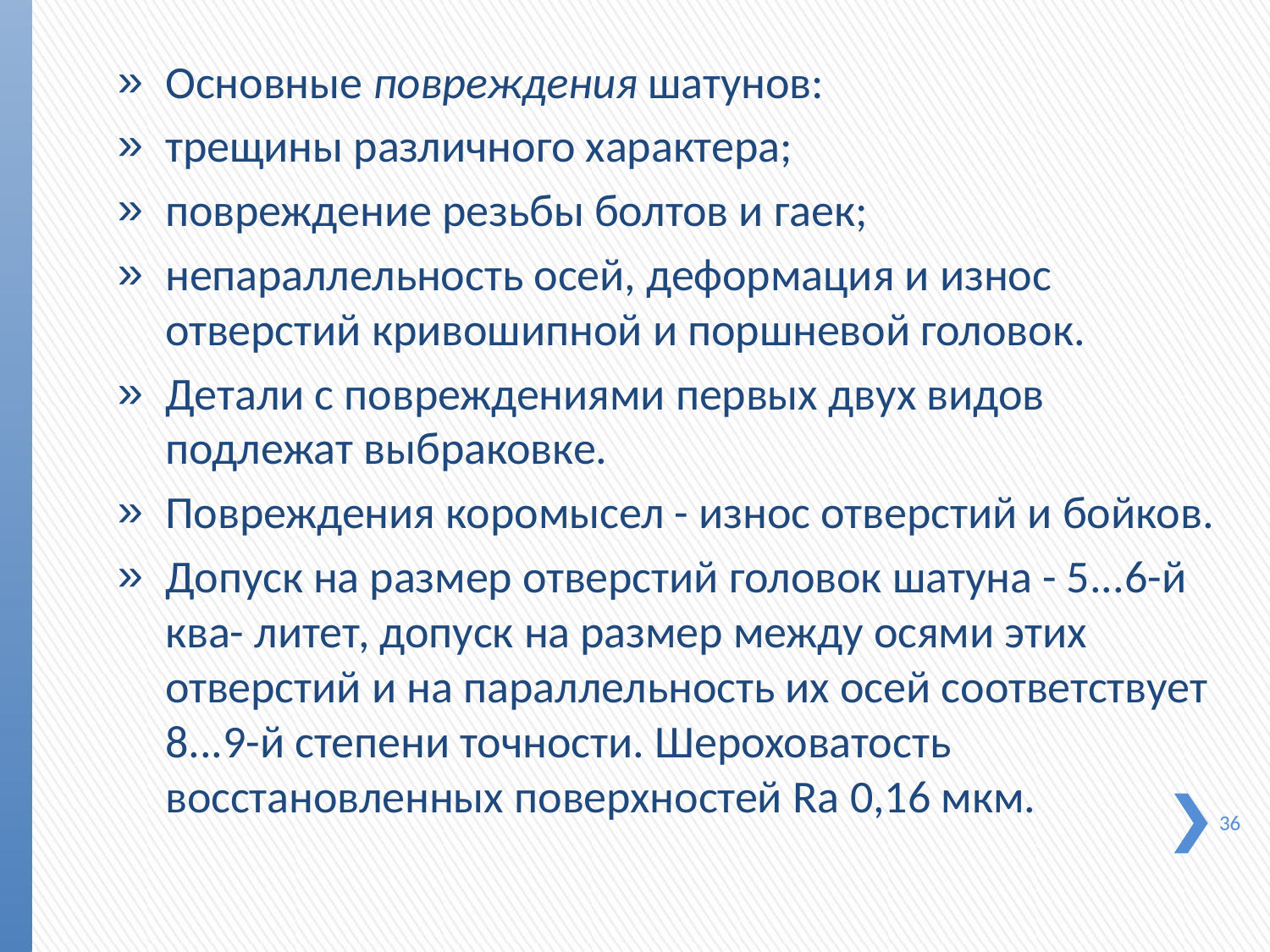

Основные повреждения шатунов:
трещины различного характера;
повреждение резьбы болтов и гаек;
непараллельность осей, деформация и износ отверстий кривошипной и поршневой головок.
Детали с повреждениями первых двух видов подлежат вы­браковке.
Повреждения коромысел - износ отверстий и бойков.
Допуск на размер отверстий головок шатуна - 5...6-й ква- литет, допуск на размер между осями этих отверстий и на па­раллельность их осей соответствует 8...9-й степени точности. Шероховатость восстановленных поверхностей Ra 0,16 мкм.

36